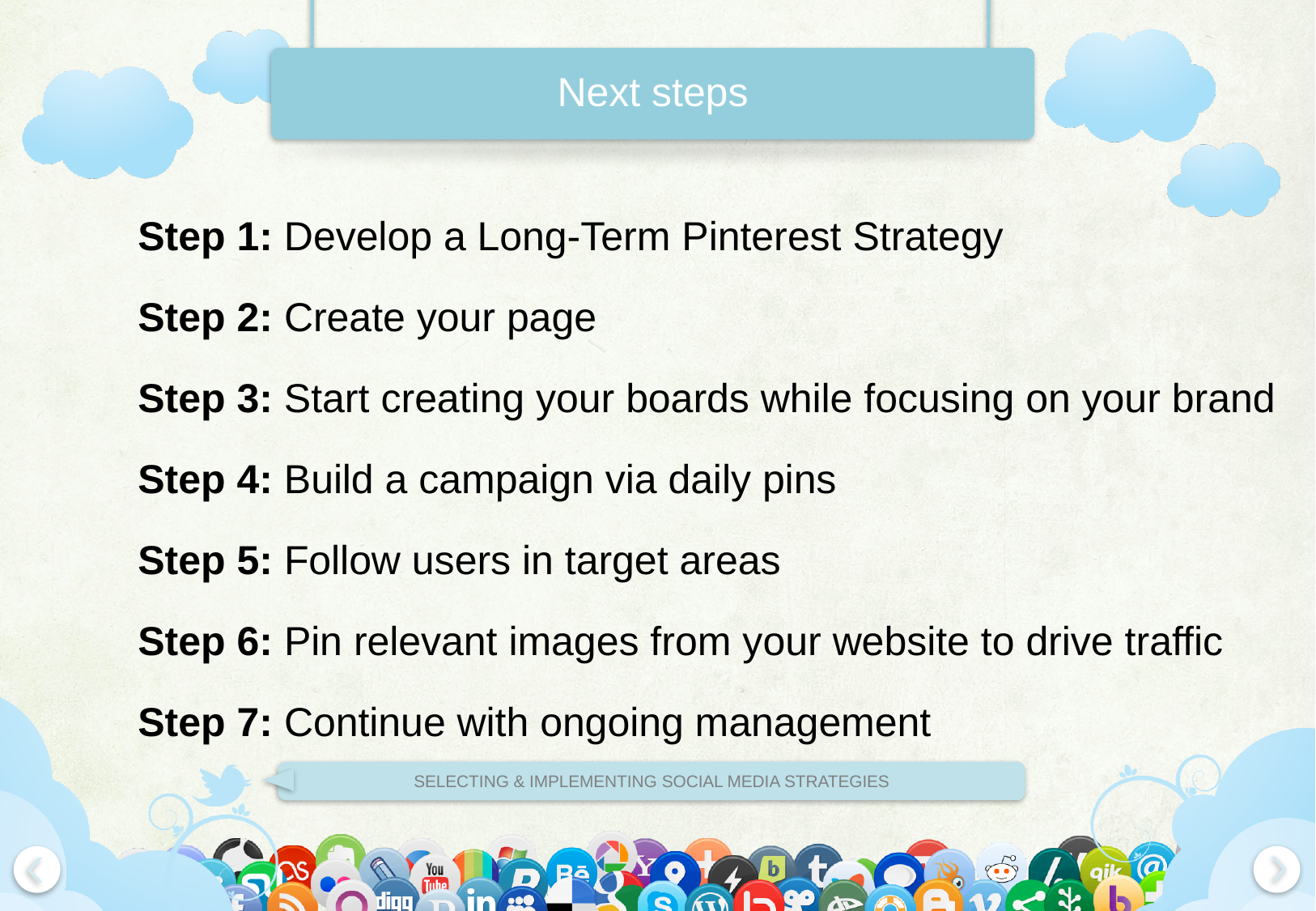

# Next steps
Step 1: Develop a Long-Term Pinterest Strategy
Step 2: Create your page
Step 3: Start creating your boards while focusing on your brand
Step 4: Build a campaign via daily pins
Step 5: Follow users in target areas
Step 6: Pin relevant images from your website to drive traffic
Step 7: Continue with ongoing management